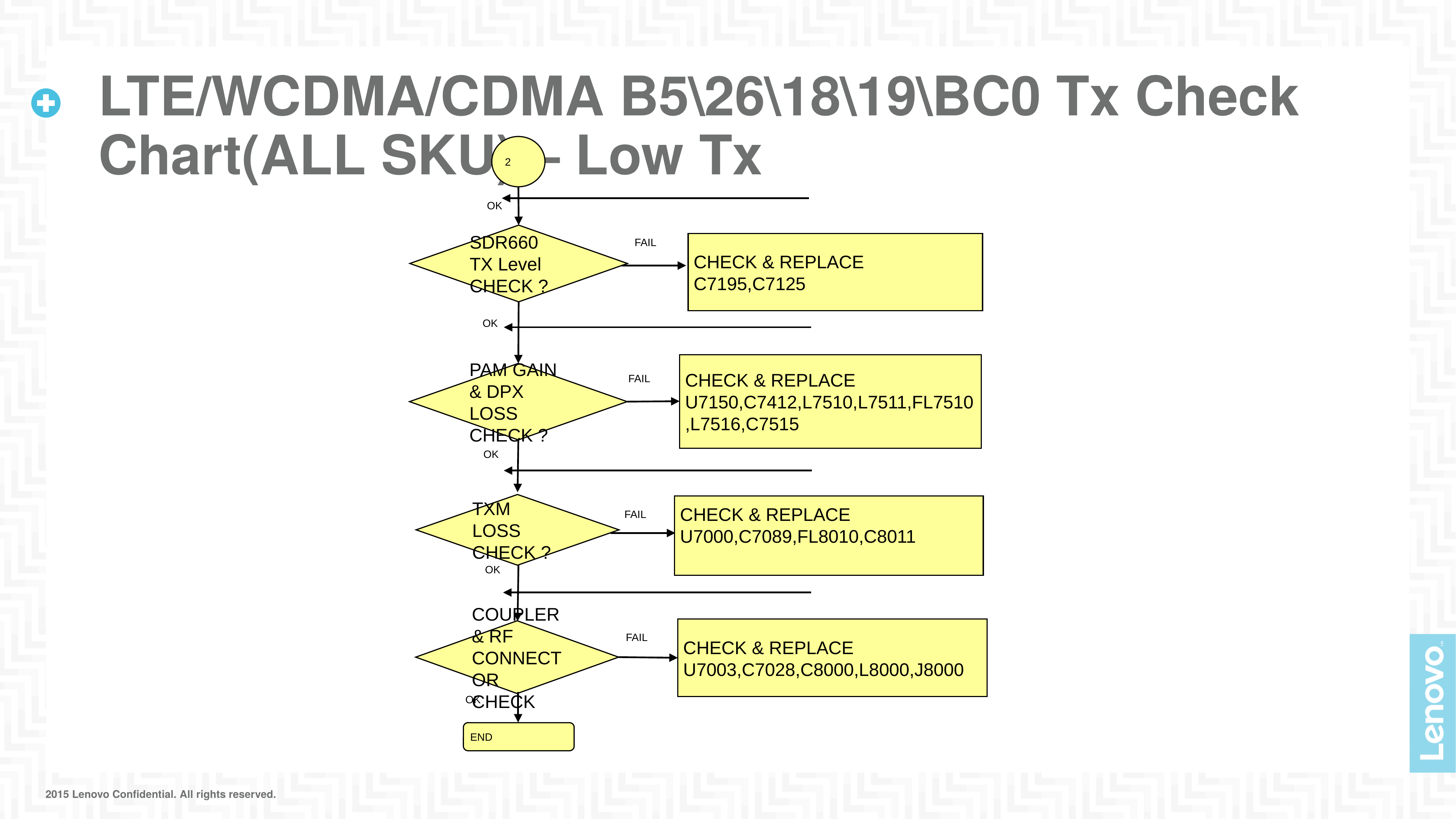

# LTE/WCDMA/CDMA B5\26\18\19\BC0 Tx Check Chart(ALL SKU) – Low Tx
2
OK
SDR660
TX Level
CHECK ?
FAIL
CHECK & REPLACE
C7195,C7125
OK
CHECK & REPLACE
U7150,C7412,L7510,L7511,FL7510,L7516,C7515
PAM GAIN & DPX LOSS
CHECK ?
FAIL
OK
TXM LOSS
CHECK ?
CHECK & REPLACE
U7000,C7089,FL8010,C8011

FAIL
OK
CHECK & REPLACE
U7003,C7028,C8000,L8000,J8000
COUPLER & RF CONNECTOR
CHECK
FAIL
OK
END